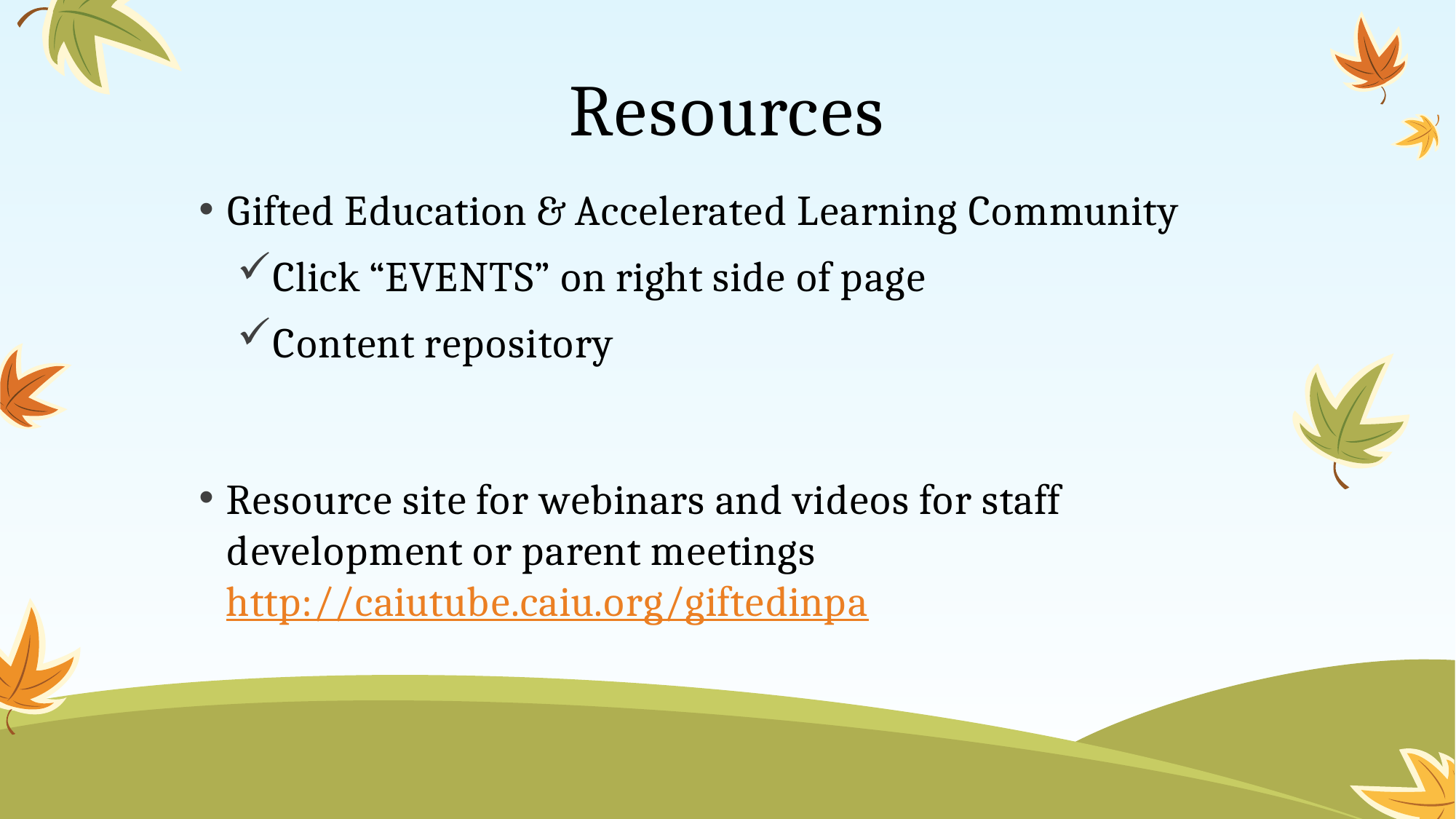

# Resources
Gifted Education & Accelerated Learning Community
Click “EVENTS” on right side of page
Content repository

Resource site for webinars and videos for staff development or parent meetings http://caiutube.caiu.org/giftedinpa